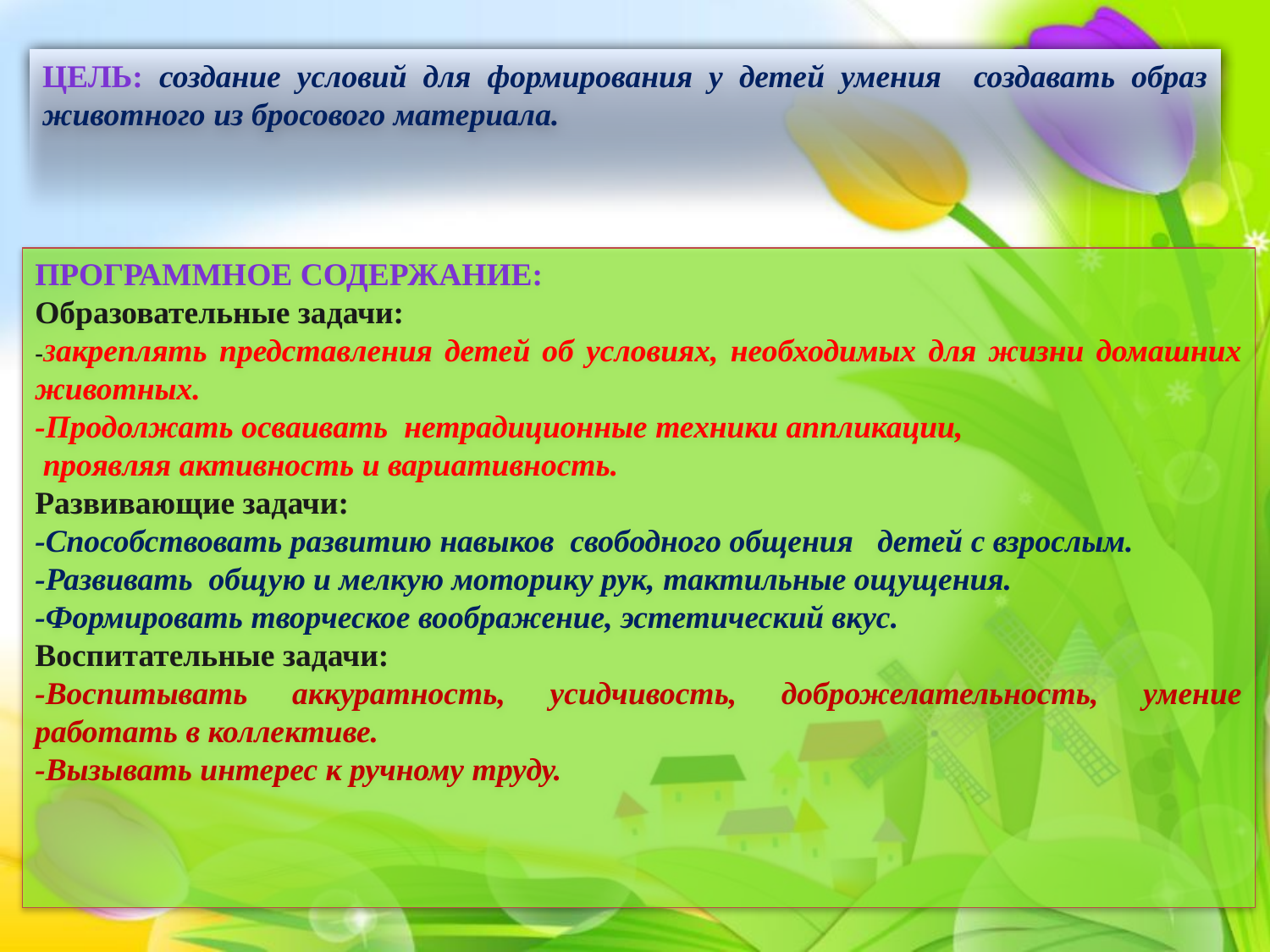

Цель: создание условий для формирования у детей умения  создавать образ животного из бросового материала.

Программное содержание:
Образовательные задачи:
-Закреплять представления детей об условиях, необходимых для жизни домашних животных.
-Продолжать осваивать  нетрадиционные техники аппликации,
 проявляя активность и вариативность.
Развивающие задачи:
-Способствовать развитию навыков  свободного общения   детей с взрослым.
-Развивать  общую и мелкую моторику рук, тактильные ощущения.
-Формировать творческое воображение, эстетический вкус.
Воспитательные задачи:
-Воспитывать аккуратность, усидчивость, доброжелательность, умение работать в коллективе.
-Вызывать интерес к ручному труду.